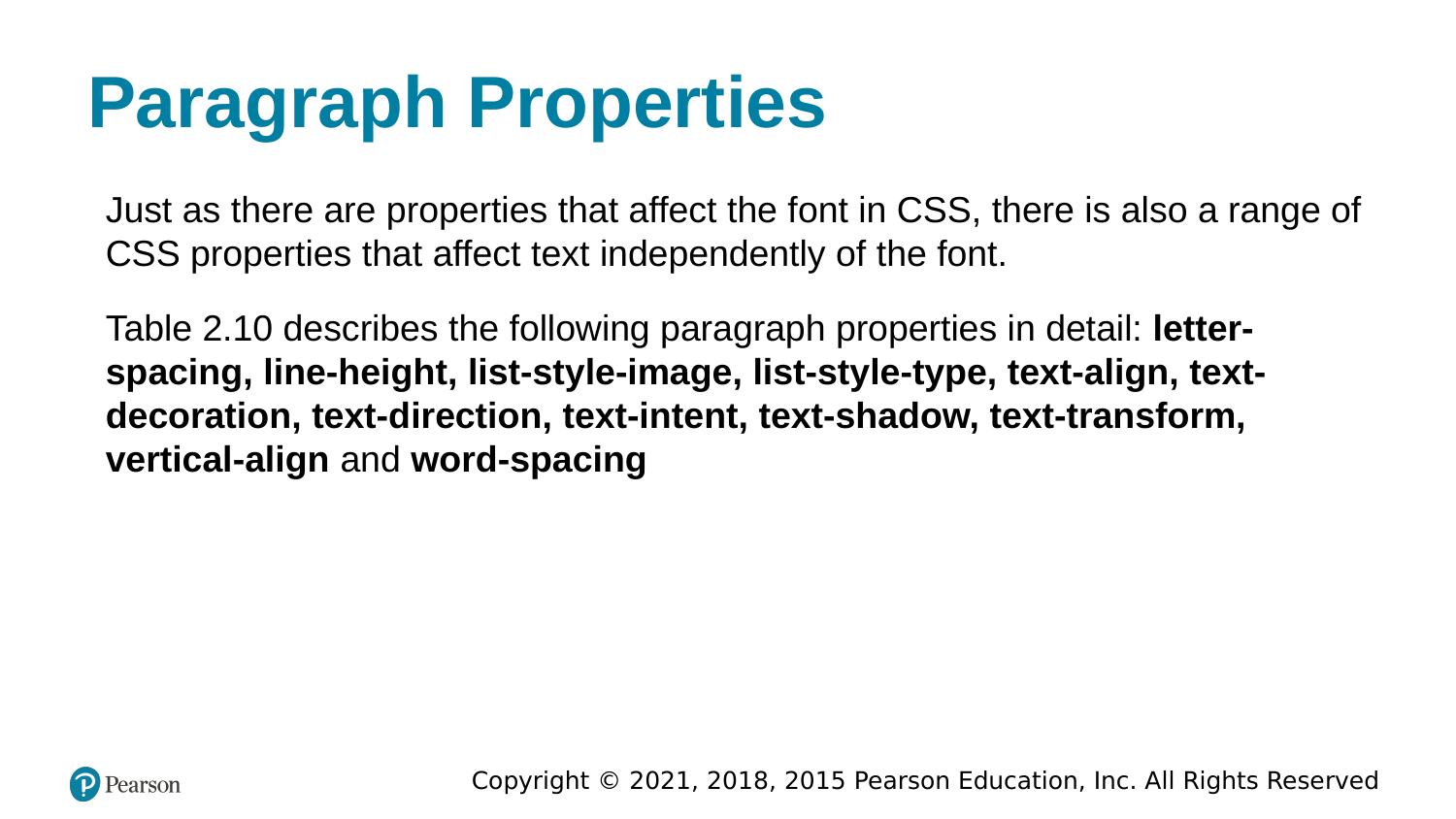

# Paragraph Properties
Just as there are properties that affect the font in CSS, there is also a range of CSS properties that affect text independently of the font.
Table 2.10 describes the following paragraph properties in detail: letter-spacing, line-height, list-style-image, list-style-type, text-align, text-decoration, text-direction, text-intent, text-shadow, text-transform, vertical-align and word-spacing